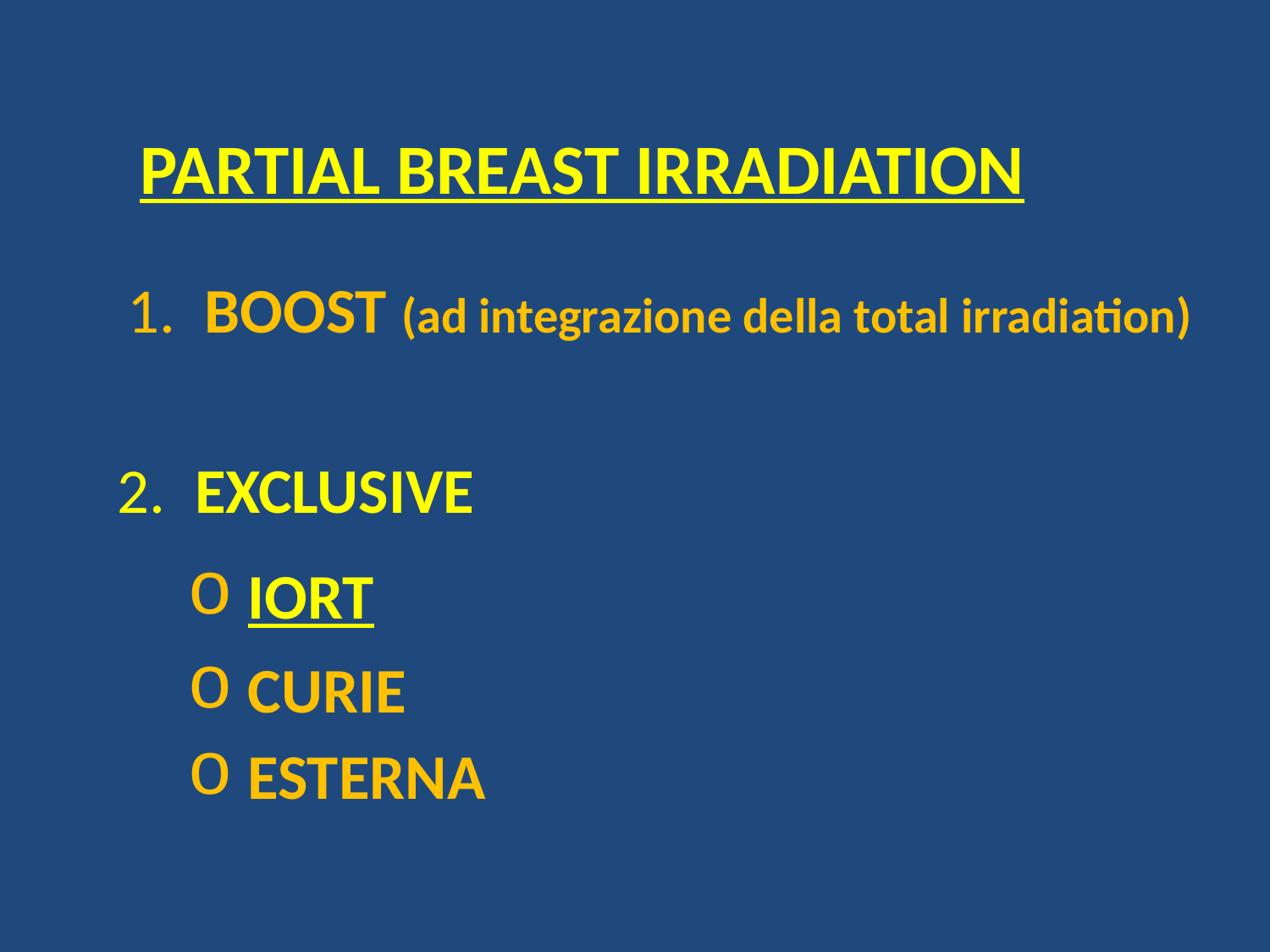

PARTIAL BREAST IRRADIATION
1.  BOOST (ad integrazione della total irradiation)

2.  EXCLUSIVE
 IORT
 CURIE
 ESTERNA